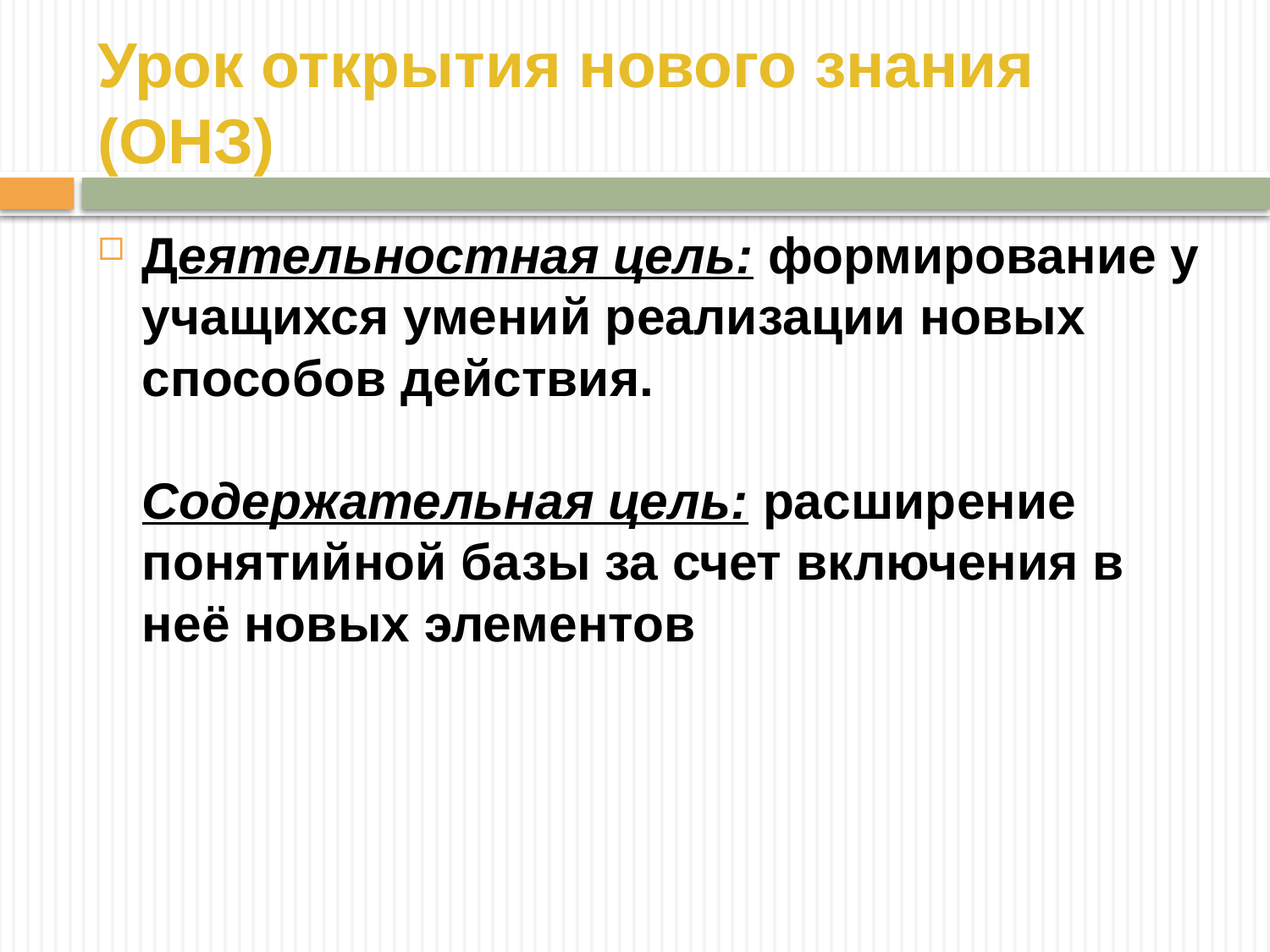

# Урок открытия нового знания (ОНЗ)
Деятельностная цель: формирование у учащихся умений реализации новых способов действия.
Содержательная цель: расширение понятийной базы за счет включения в неё новых элементов